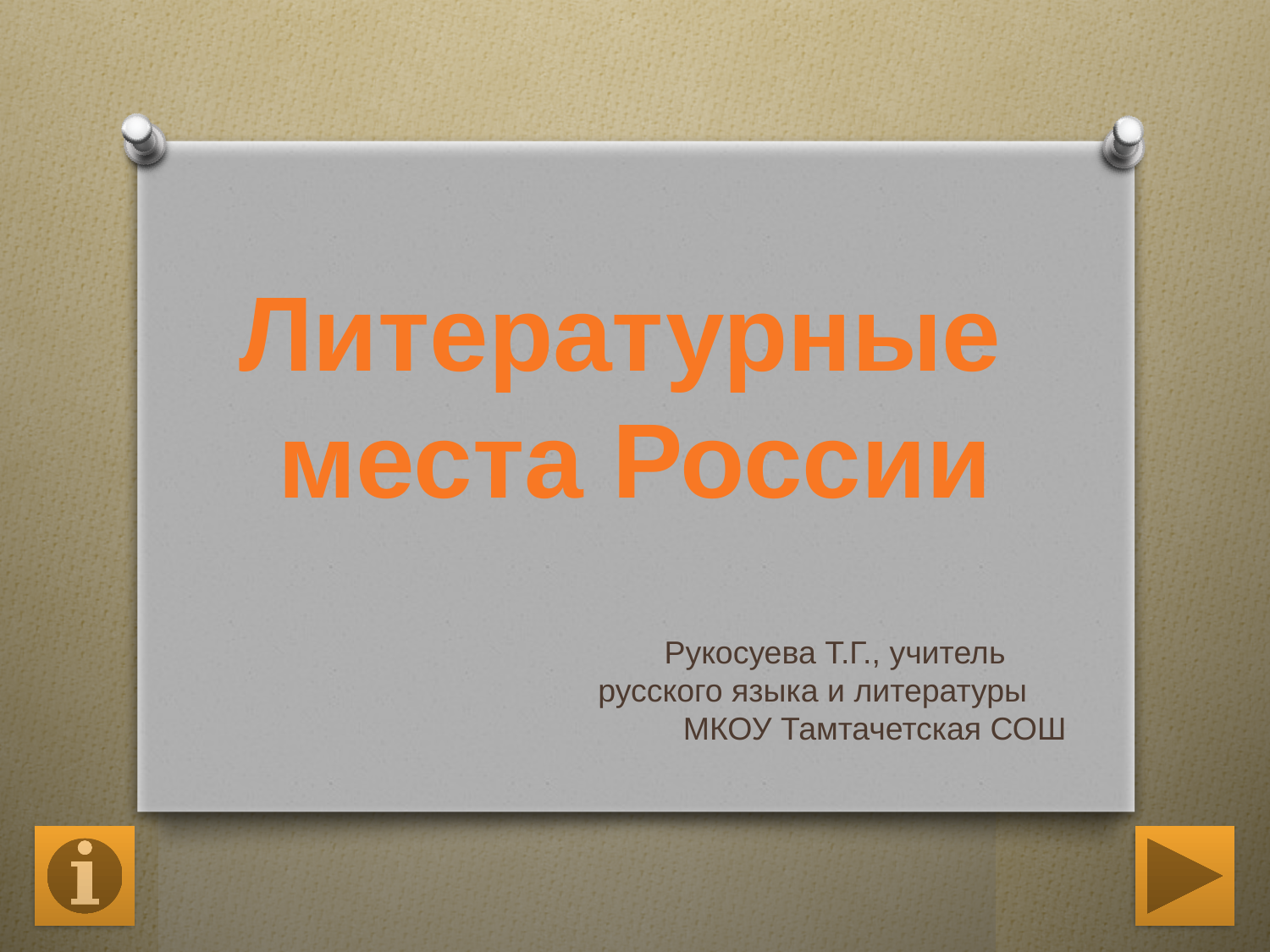

# Литературные места России
Рукосуева Т.Г., учитель русского языка и литературы               МКОУ Тамтачетская СОШ